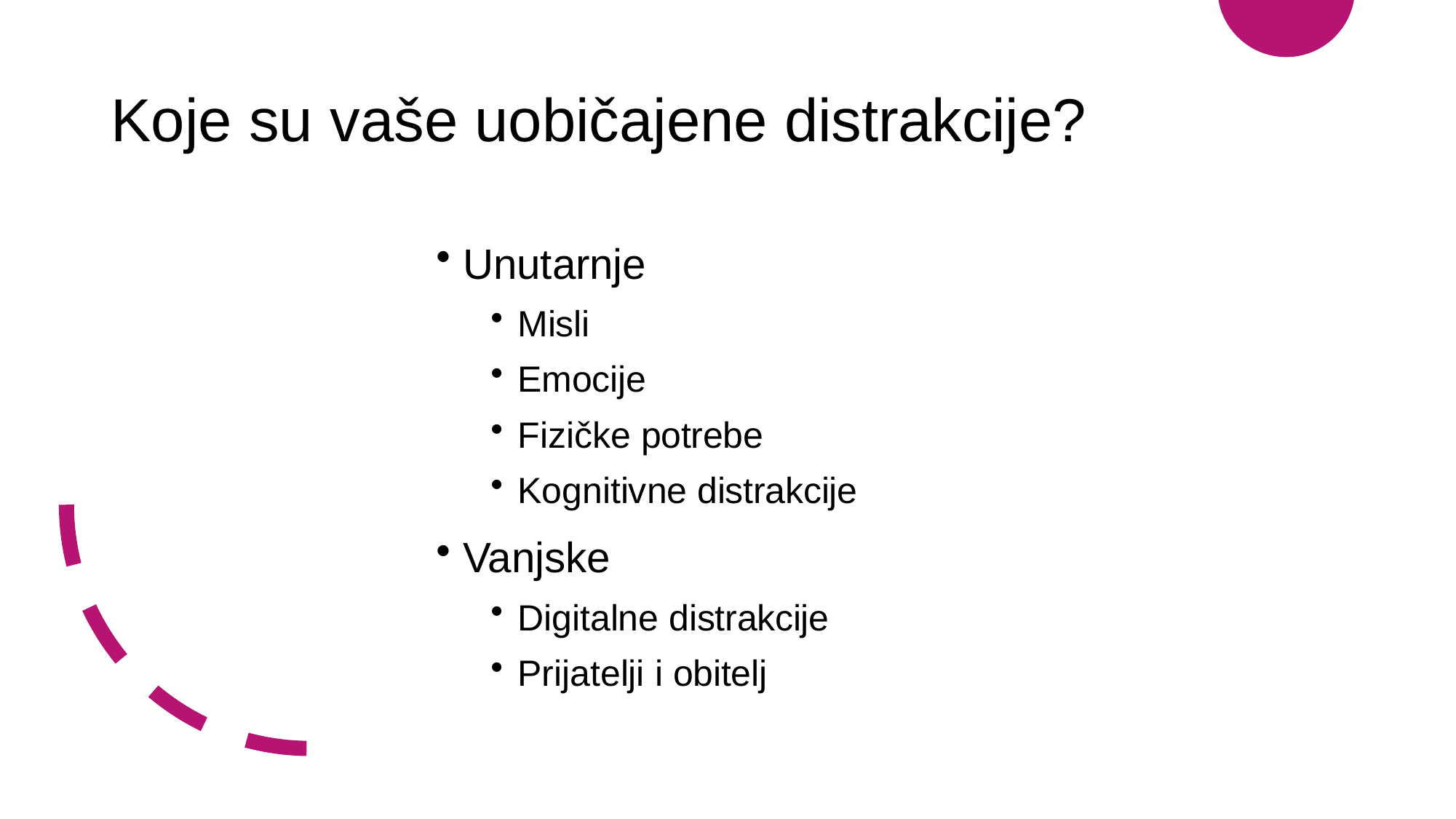

# Koje su vaše uobičajene distrakcije?
Unutarnje
Misli
Emocije
Fizičke potrebe
Kognitivne distrakcije
Vanjske
Digitalne distrakcije
Prijatelji i obitelj